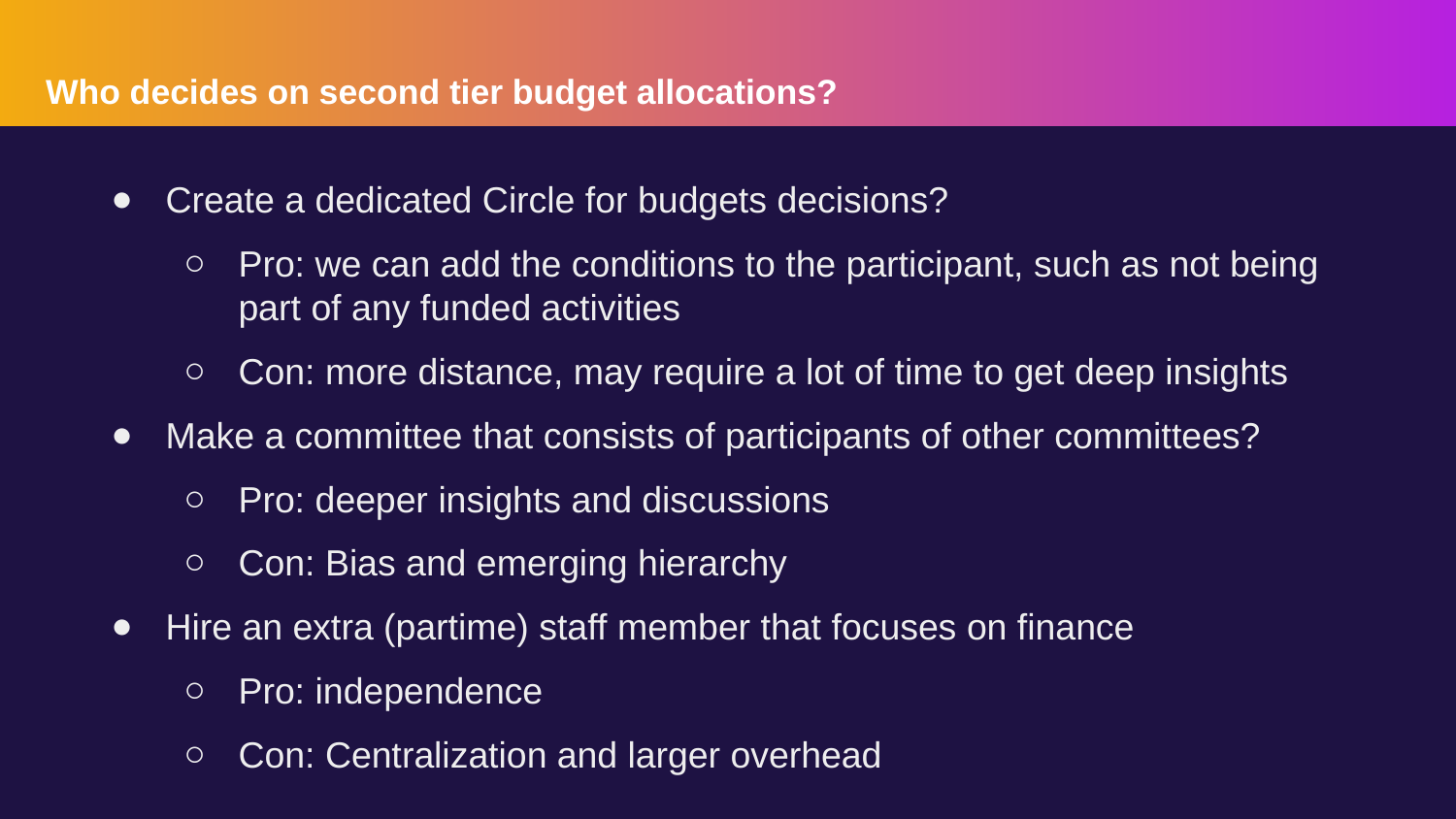

# Who decides on second tier budget allocations?
Create a dedicated Circle for budgets decisions?
Pro: we can add the conditions to the participant, such as not being part of any funded activities
Con: more distance, may require a lot of time to get deep insights
Make a committee that consists of participants of other committees?
Pro: deeper insights and discussions
Con: Bias and emerging hierarchy
Hire an extra (partime) staff member that focuses on finance
Pro: independence
Con: Centralization and larger overhead